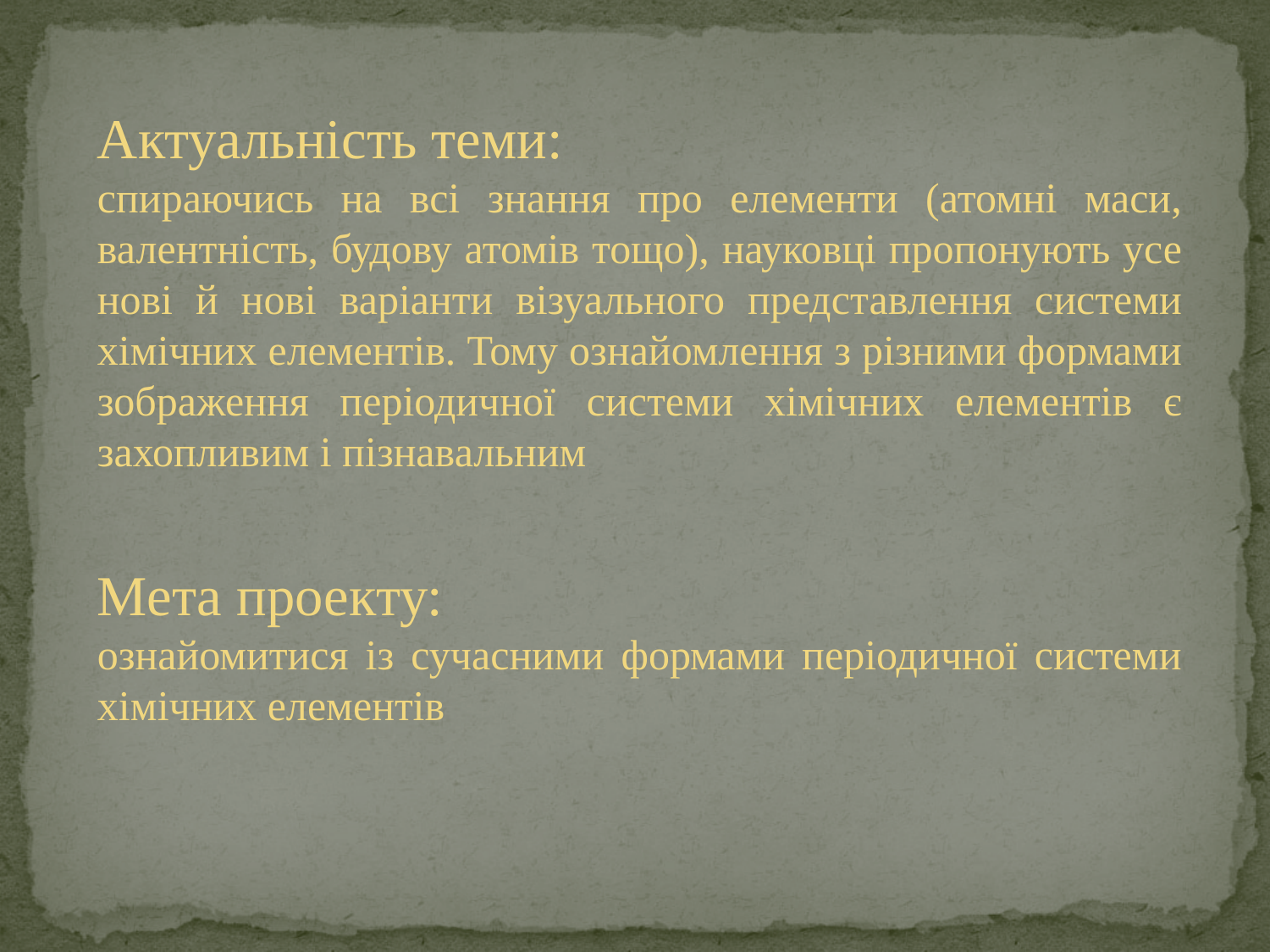

Актуальність теми:
спираючись на всі знання про елементи (атомні маси, валентність, будову атомів тощо), науковці пропонують усе нові й нові варіанти візуального представлення системи хімічних елементів. Тому ознайомлення з різними формами зображення періодичної системи хімічних елементів є захопливим і пізнавальним

Мета проекту:
ознайомитися із сучасними формами періодичної системи хімічних елементів